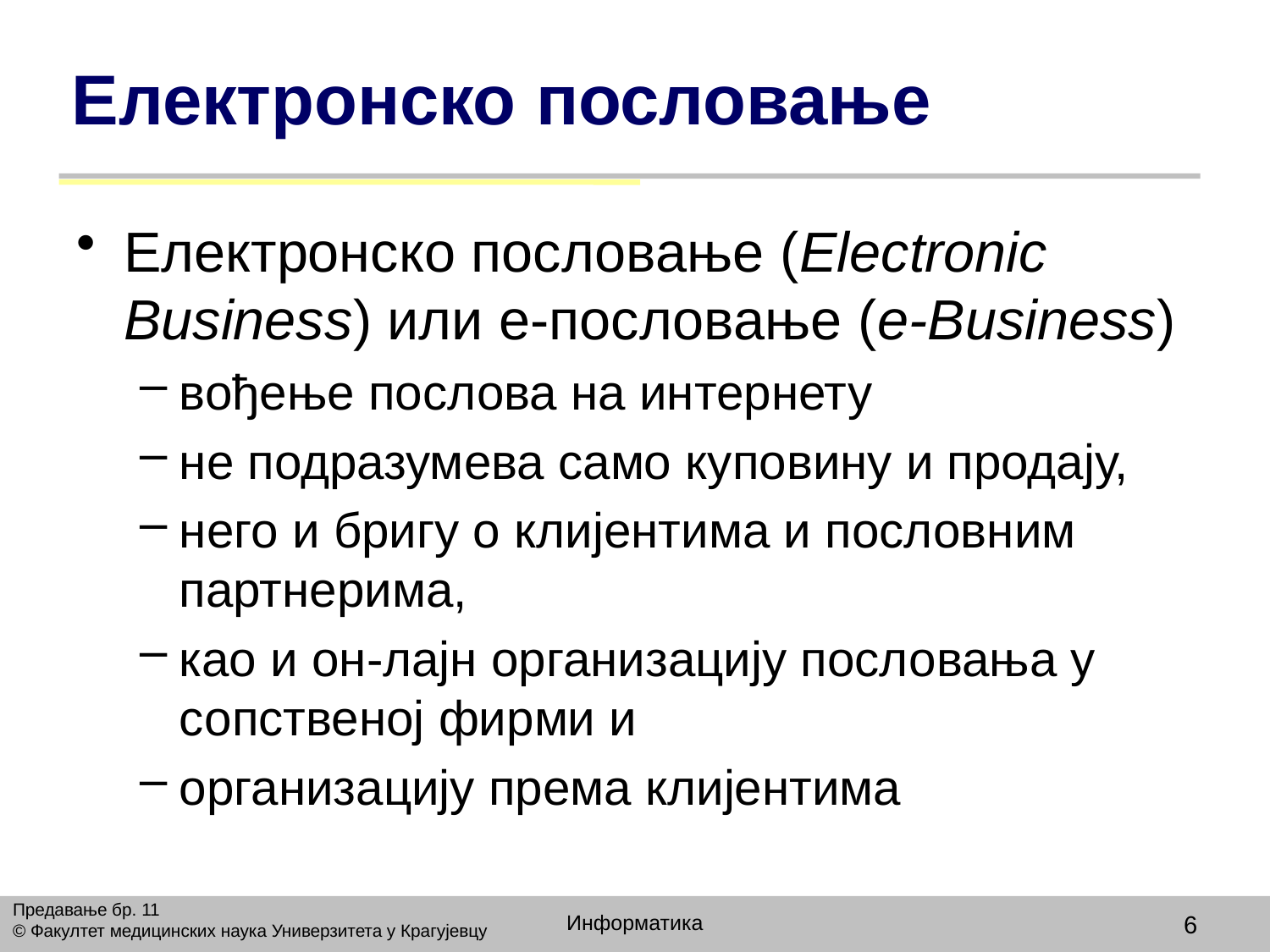

# Електронско пословање
Електронско пословање (Electronic Business) или е-пословање (e-Business)
вођење послова на интернету
не подразумева само куповину и продају,
него и бригу о клијентима и пословним партнерима,
као и он-лајн организацију пословања у сопственој фирми и
организацију према клијентима
Предавање бр. 11
© Факултет медицинских наука Универзитета у Крагујевцу
Информатика
6